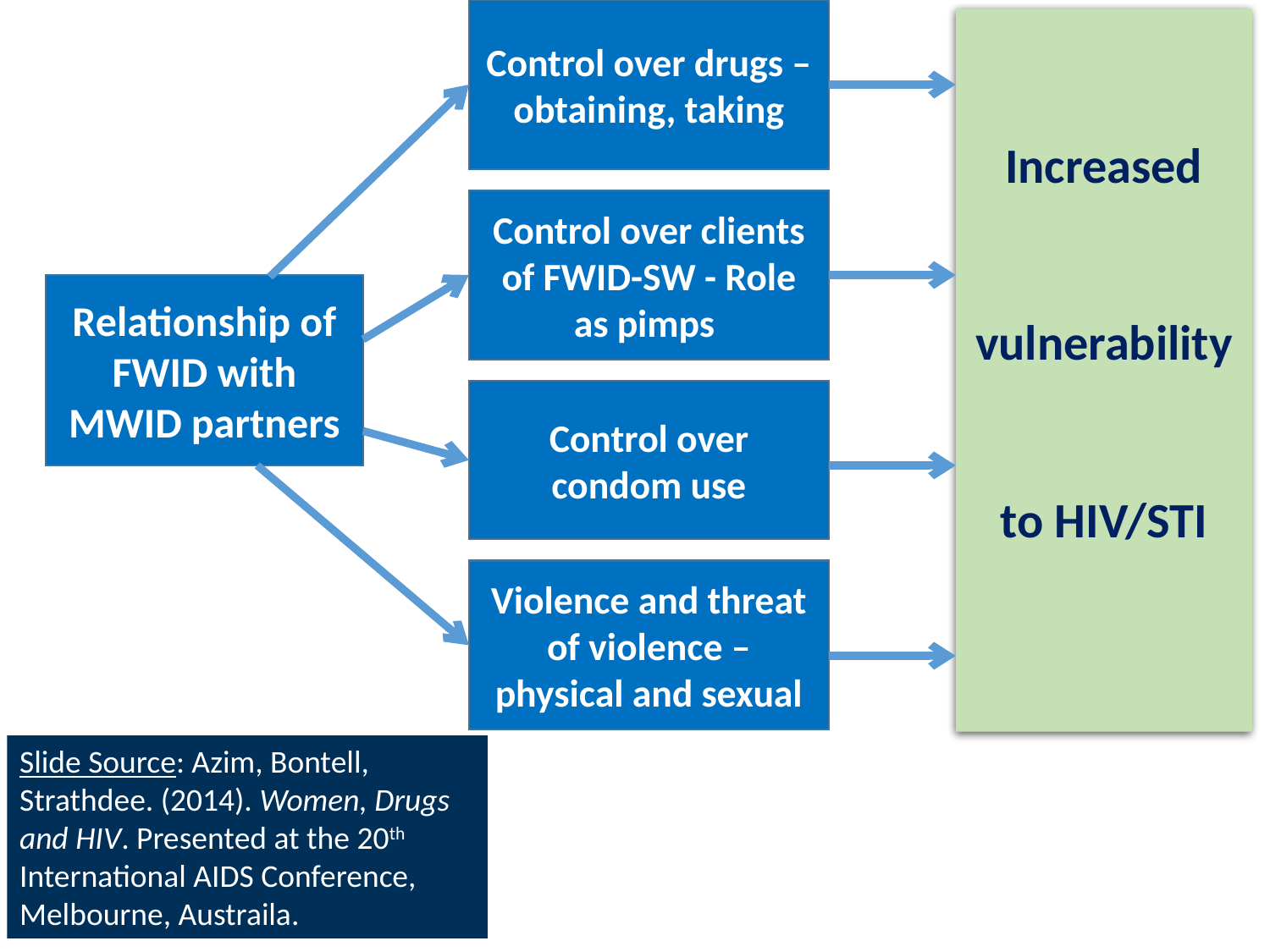

Control over drugs – obtaining, taking

Increased

vulnerability

to HIV/STI

Control over clients of FWID-SW - Role as pimps
Relationship of FWID with MWID partners
Control over condom use
Violence and threat of violence – physical and sexual
Slide Source: Azim, Bontell, Strathdee. (2014). Women, Drugs and HIV. Presented at the 20th International AIDS Conference, Melbourne, Austraila.